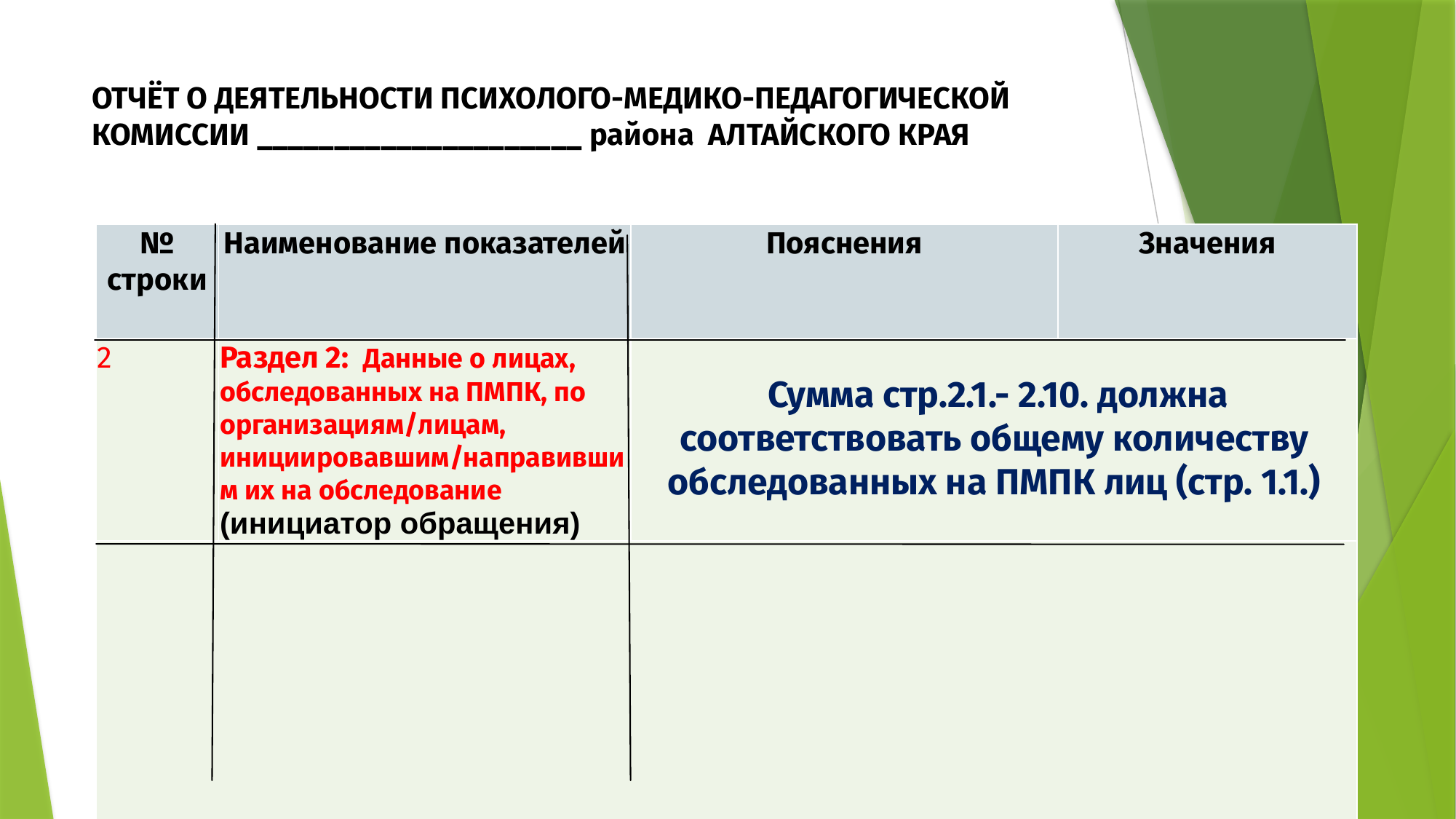

# ОТЧЁТ О ДЕЯТЕЛЬНОСТИ ПСИХОЛОГО-МЕДИКО-ПЕДАГОГИЧЕСКОЙ КОМИССИИ _____________________ района  АЛТАЙСКОГО КРАЯ
| № строки | Наименование показателей | Пояснения | Значения |
| --- | --- | --- | --- |
| 2 | Раздел 2: Данные о лицах, обследованных на ПМПК, по организациям/лицам, инициировавшим/направившим их на обследование (инициатор обращения) | Сумма стр.2.1.- 2.10. должна соответствовать общему количеству обследованных на ПМПК лиц (стр. 1.1.) |  |
|  |  |  |  |